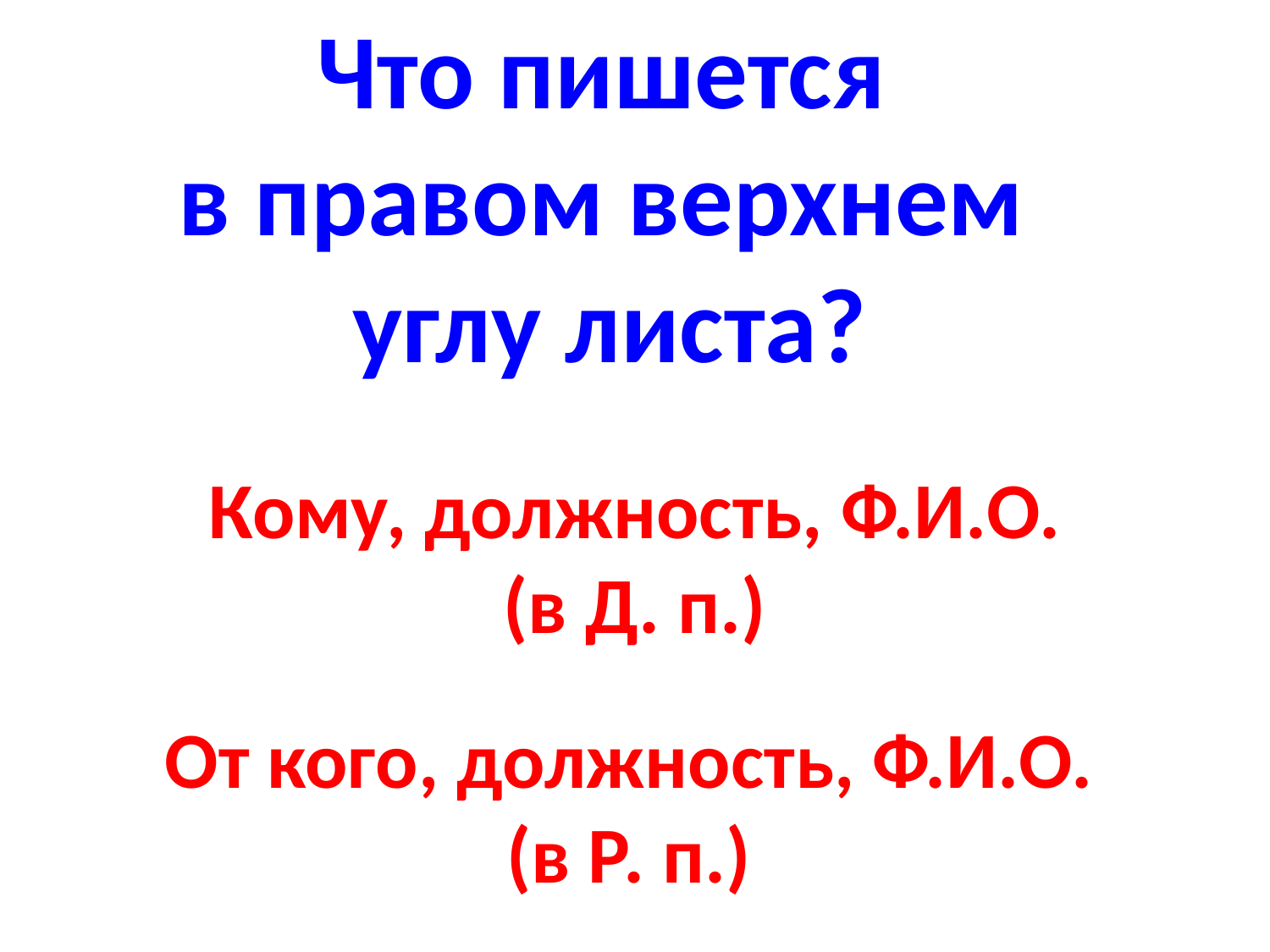

Что пишется
в правом верхнем
углу листа?
Кому, должность, Ф.И.О.
(в Д. п.)
От кого, должность, Ф.И.О.
(в Р. п.)